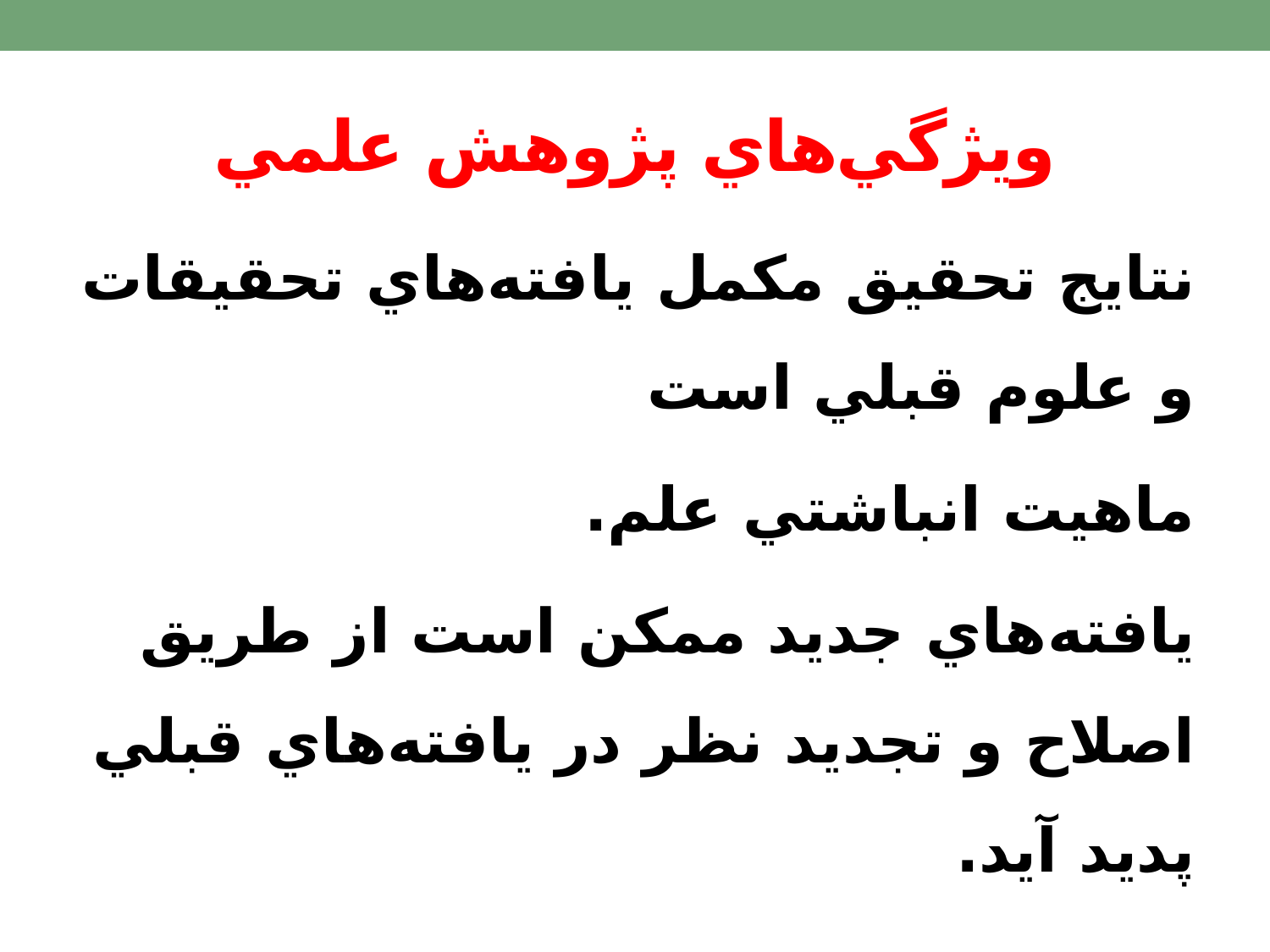

# ويژگي‌هاي پژوهش علمي
نتايج تحقيق مكمل يافته‌هاي تحقيقات و علوم قبلي است
ماهيت انباشتي علم.
يافته‌هاي جديد ممكن است از طريق اصلاح و تجديد نظر در يافته‌هاي قبلي پديد آيد.